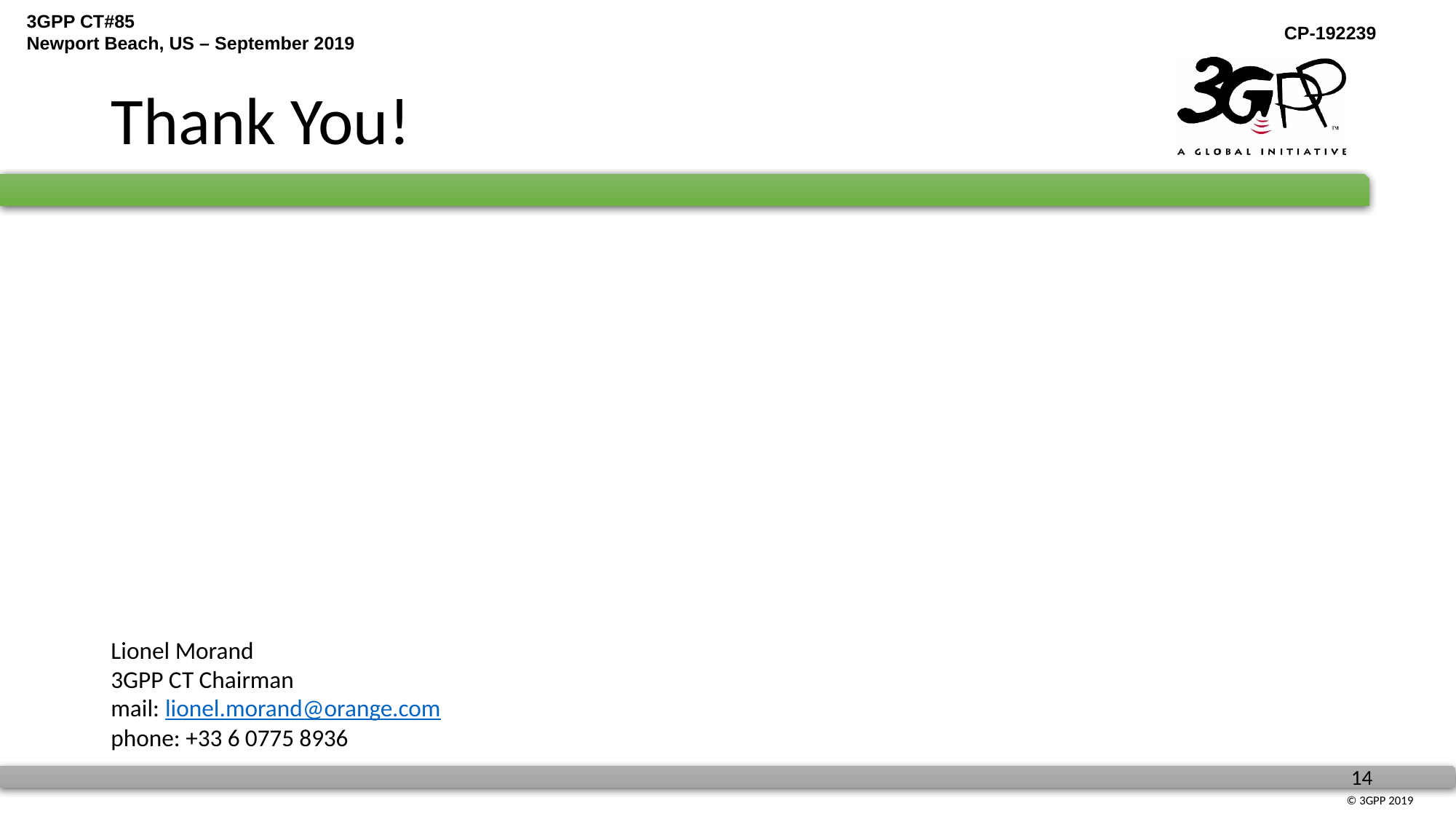

# Thank You!

Lionel Morand
3GPP CT Chairman
mail: lionel.morand@orange.com
phone: +33 6 0775 8936